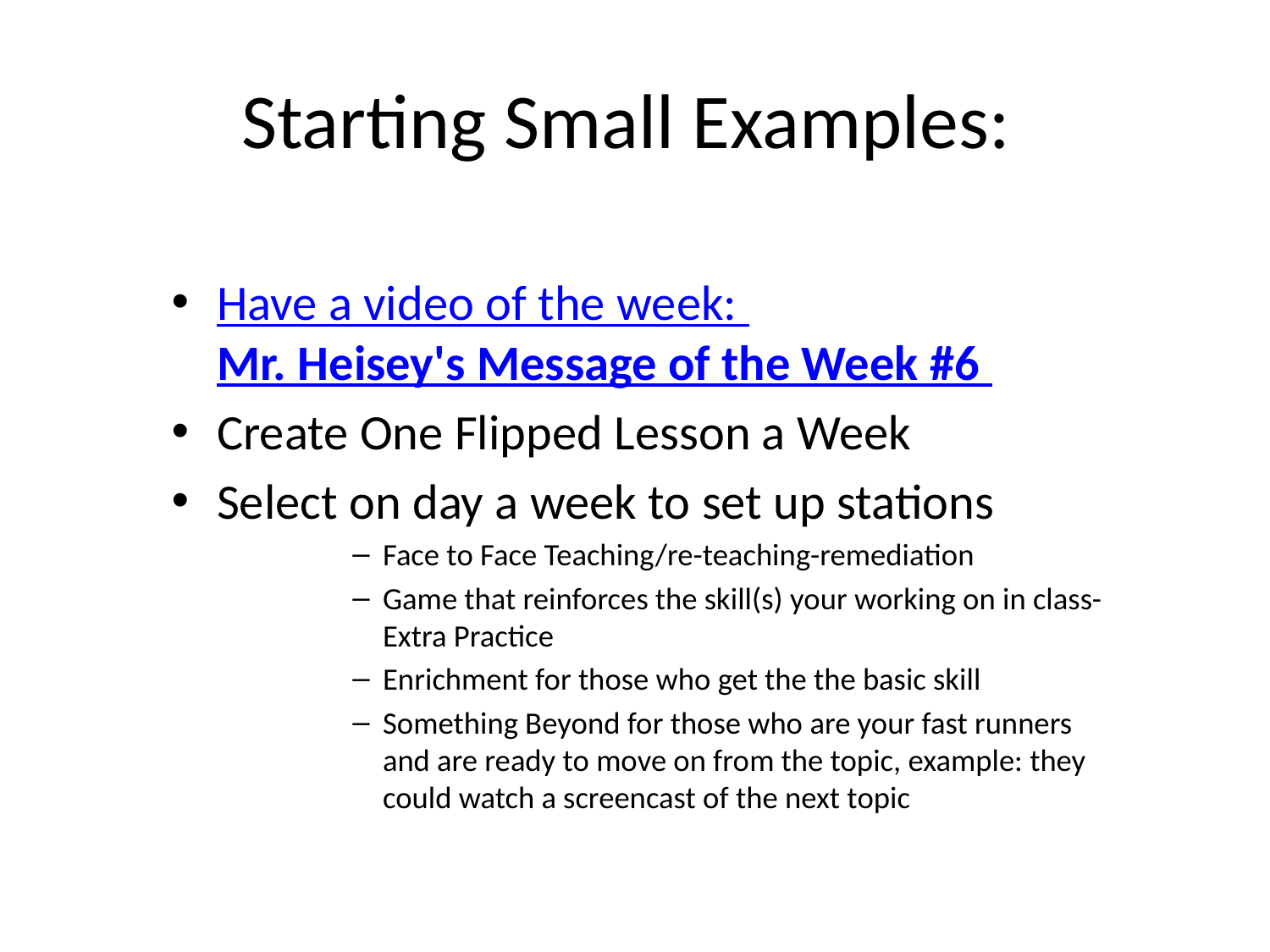

# Starting Small Examples:
Have a video of the week: Mr. Heisey's Message of the Week #6
Create One Flipped Lesson a Week
Select on day a week to set up stations
Face to Face Teaching/re-teaching-remediation
Game that reinforces the skill(s) your working on in class-Extra Practice
Enrichment for those who get the the basic skill
Something Beyond for those who are your fast runners and are ready to move on from the topic, example: they could watch a screencast of the next topic